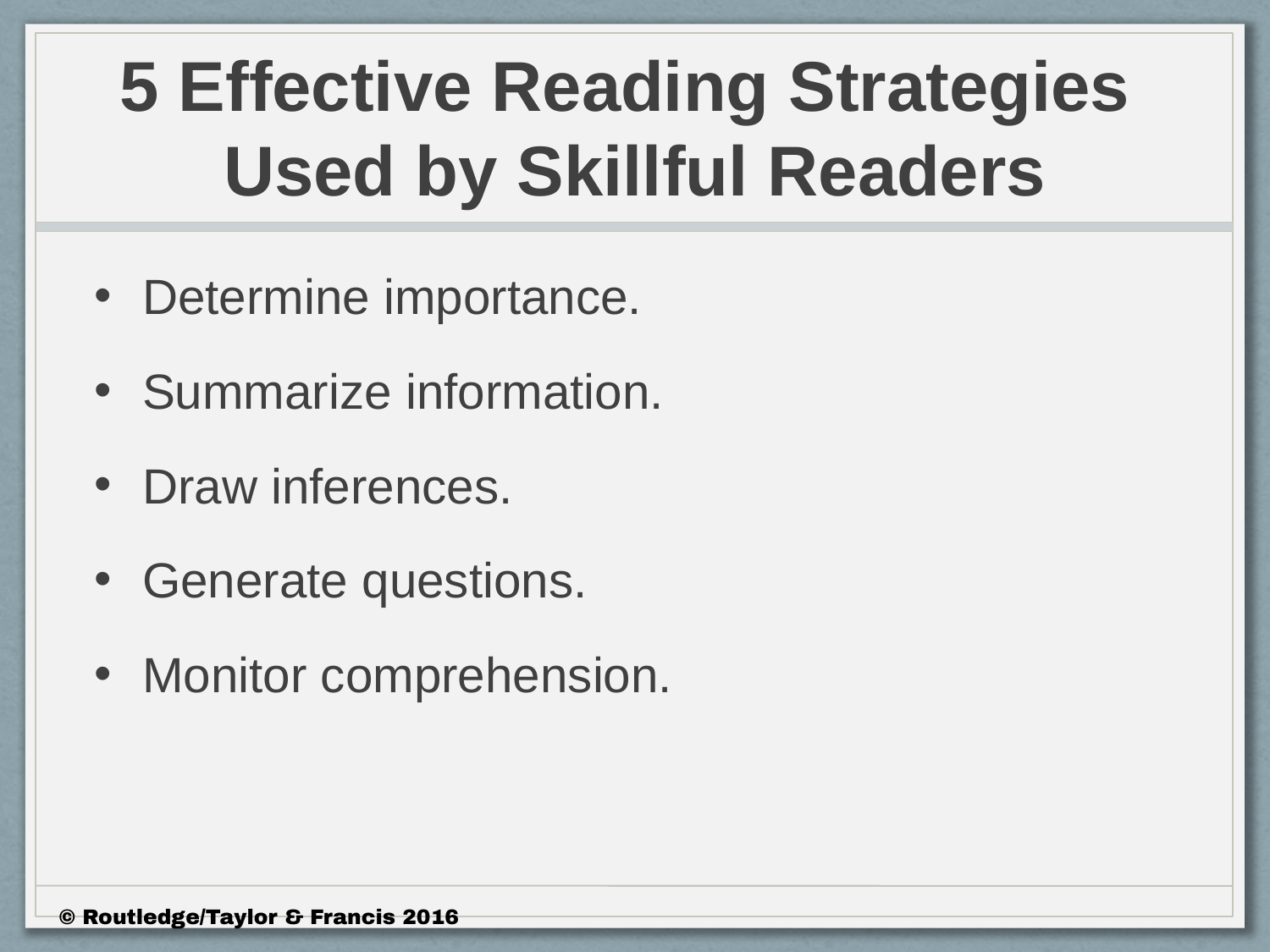

# 5 Effective Reading Strategies Used by Skillful Readers
Determine importance.
Summarize information.
Draw inferences.
Generate questions.
Monitor comprehension.

© Routledge/Taylor & Francis 2016